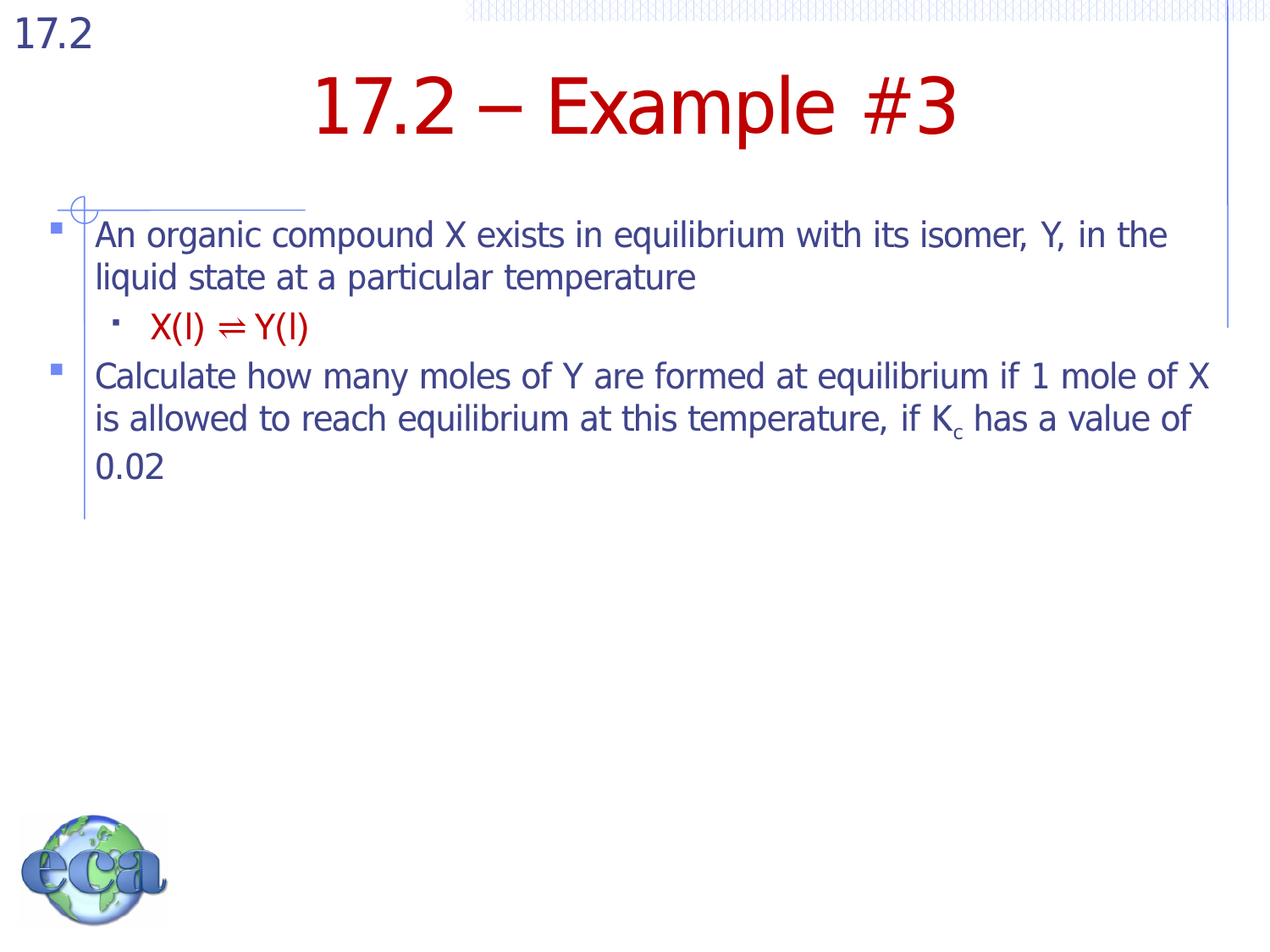

# 17.2 – Example #3
An organic compound X exists in equilibrium with its isomer, Y, in the liquid state at a particular temperature
X(l) ⇌ Y(l)
Calculate how many moles of Y are formed at equilibrium if 1 mole of X is allowed to reach equilibrium at this temperature, if Kc has a value of 0.02